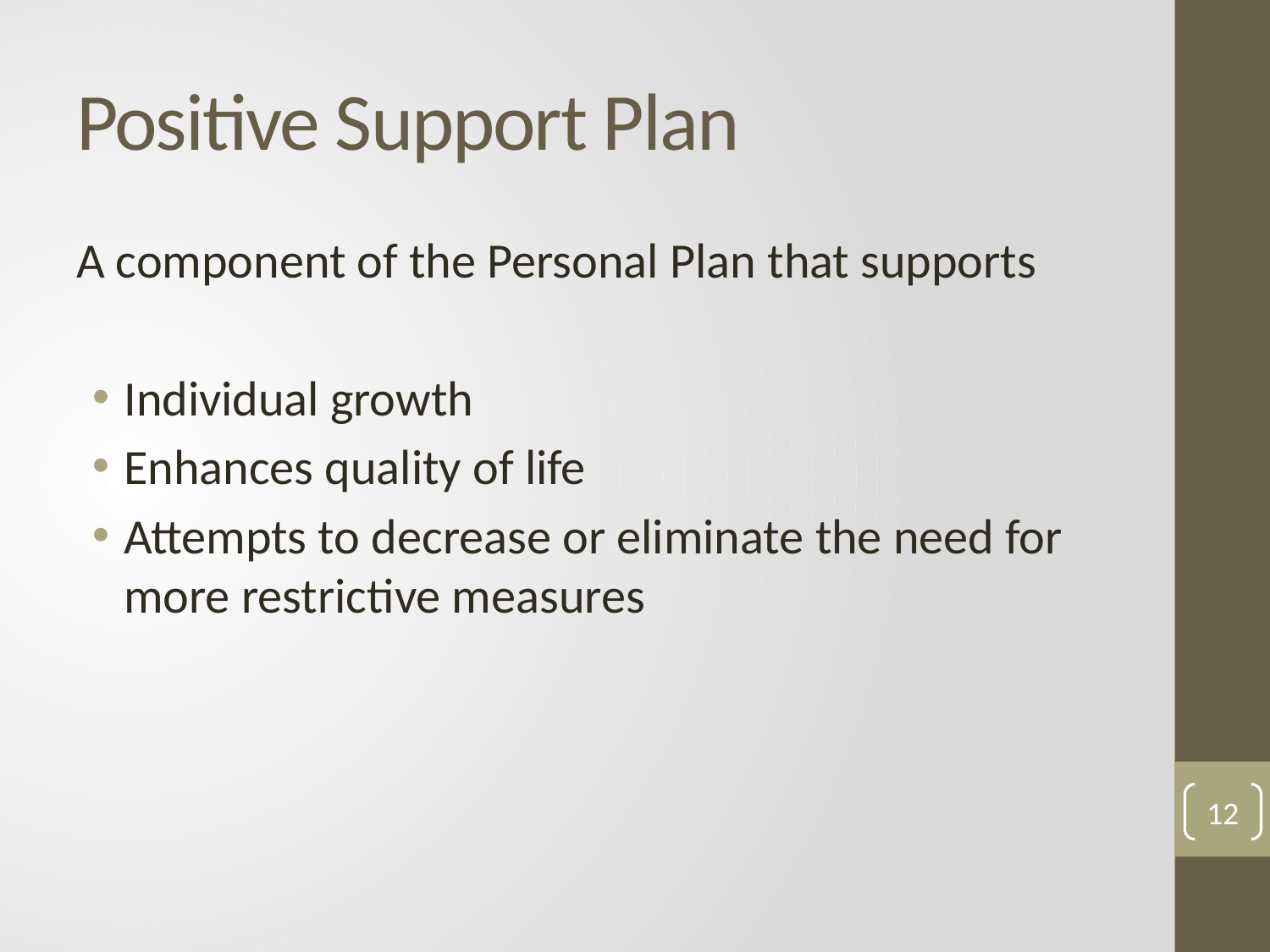

# Positive Support Plan
A component of the Personal Plan that supports

Individual growth
Enhances quality of life
Attempts to decrease or eliminate the need for more restrictive measures
12